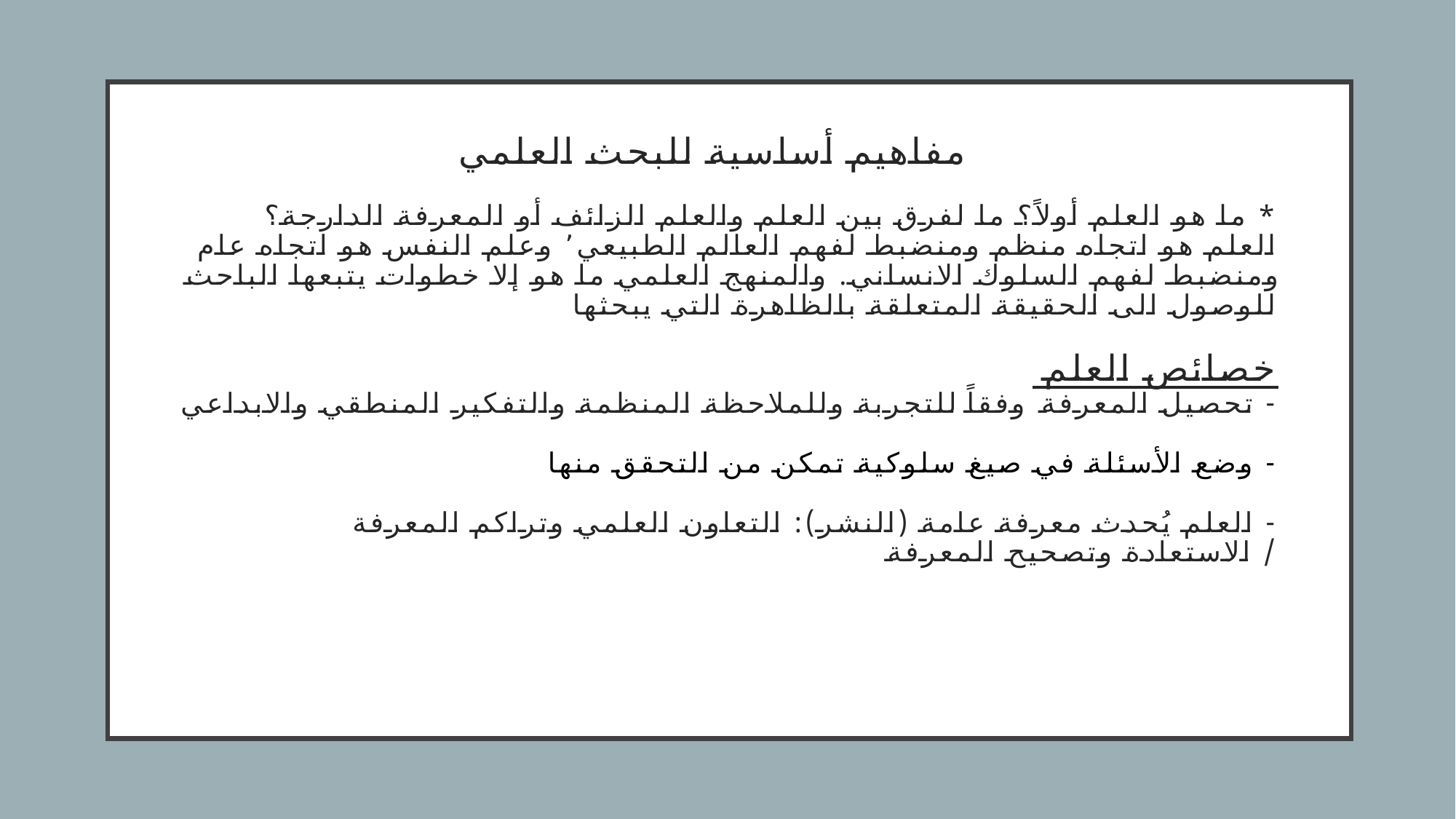

# مفاهيم أساسية للبحث العلمي * ما هو العلم أولاً؟ ما لفرق بين العلم والعلم الزائف أو المعرفة الدارجة؟ العلم هو اتجاه منظم ومنضبط لفهم العالم الطبيعي٬ وعلم النفس هو اتجاه عام ومنضبط لفهم السلوك الانساني. والمنهج العلمي ما هو إلا خطوات يتبعها الباحث للوصول الى الحقيقة المتعلقة بالظاهرة التي يبحثها خصائص العلم - تحصيل المعرفة وفقاً للتجربة وللملاحظة المنظمة والتفكير المنطقي والابداعي - وضع الأسئلة في صيغ سلوكية تمكن من التحقق منها - العلم يُحدث معرفة عامة (النشر): التعاون العلمي وتراكم المعرفة / الاستعادة وتصحيح المعرفة